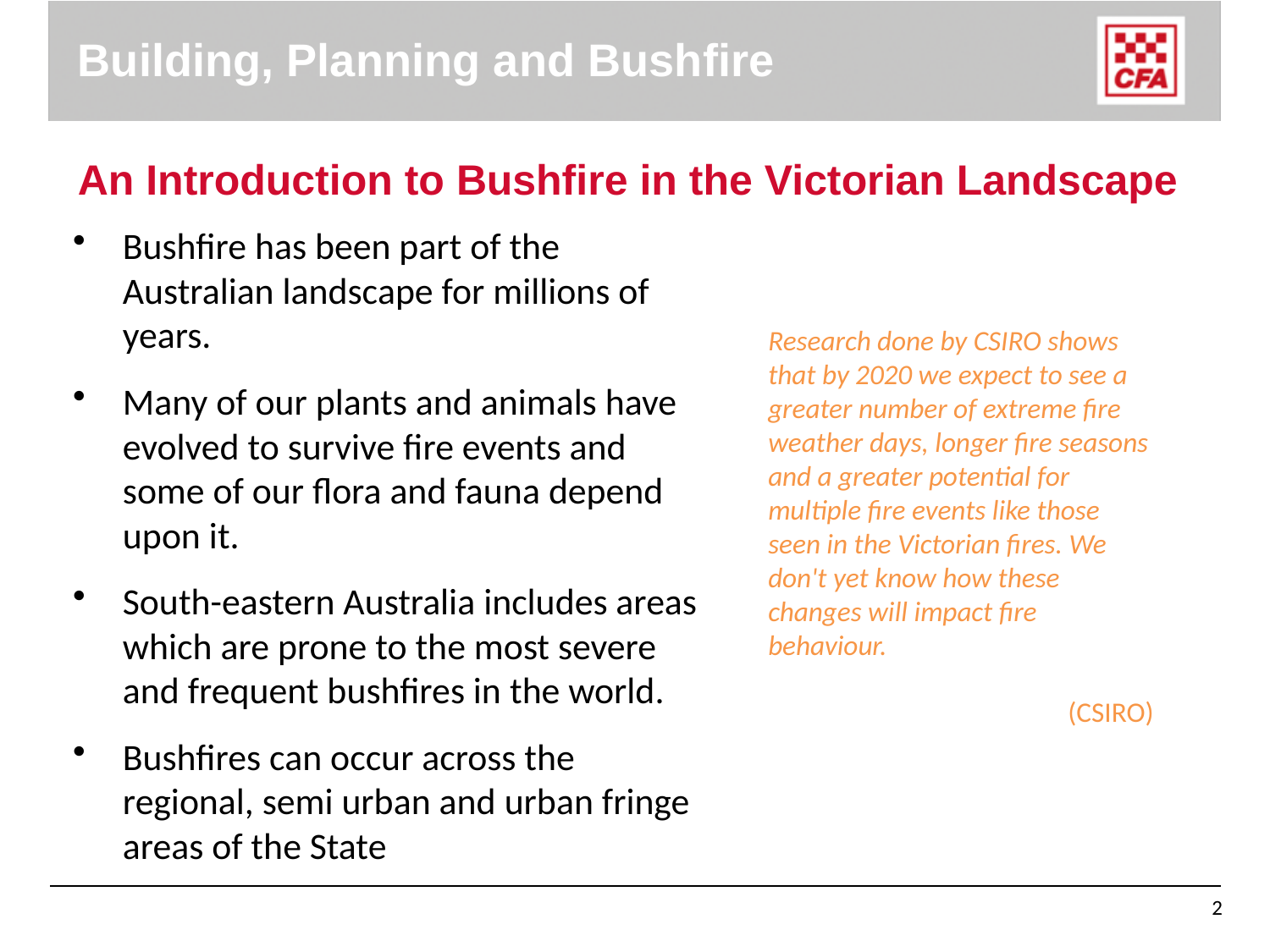

# Building, Planning and Bushfire
An Introduction to Bushfire in the Victorian Landscape
Bushfire has been part of the Australian landscape for millions of years.
Many of our plants and animals have evolved to survive fire events and some of our flora and fauna depend upon it.
South-eastern Australia includes areas which are prone to the most severe and frequent bushfires in the world.
Bushfires can occur across the regional, semi urban and urban fringe areas of the State
Research done by CSIRO shows that by 2020 we expect to see a greater number of extreme fire weather days, longer fire seasons and a greater potential for multiple fire events like those seen in the Victorian fires. We don't yet know how these changes will impact fire behaviour.

(CSIRO)